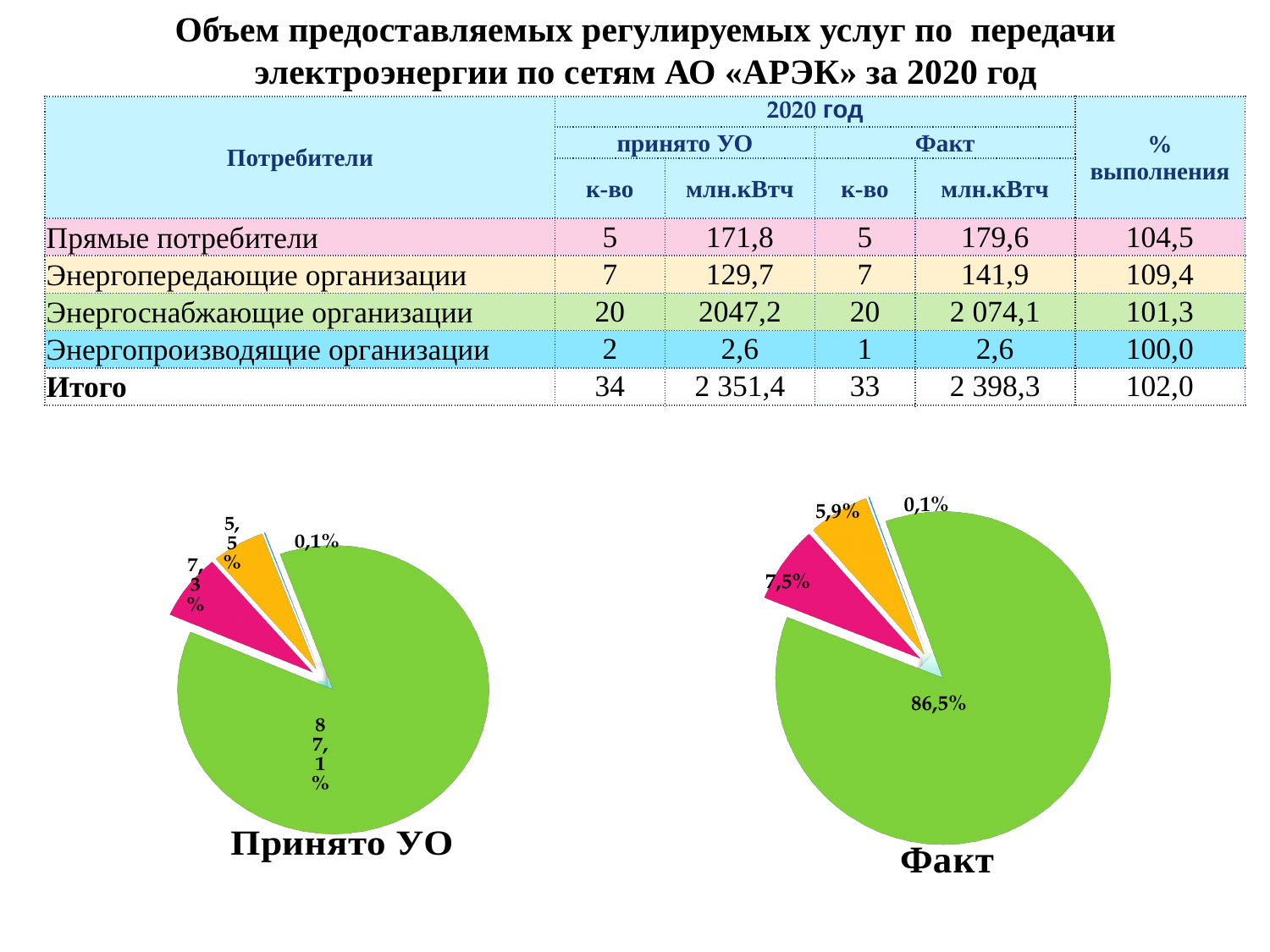

Объем предоставляемых регулируемых услуг по  передачи электроэнергии по сетям АО «АРЭК» за 2020 год
| Потребители | 2020 год |  |  |  | % выполнения |
| --- | --- | --- | --- | --- | --- |
|  | принято УО |  | Факт |  |  |
|  | к-во | млн.кВтч | к-во | млн.кВтч |  |
| Прямые потребители | 5 | 171,8 | 5 | 179,6 | 104,5 |
| Энергопередающие организации | 7 | 129,7 | 7 | 141,9 | 109,4 |
| Энергоснабжающие организации | 20 | 2047,2 | 20 | 2 074,1 | 101,3 |
| Энергопроизводящие организации | 2 | 2,6 | 1 | 2,6 | 100,0 |
| Итого | 34 | 2 351,4 | 33 | 2 398,3 | 102,0 |

[unsupported chart]

[unsupported chart]